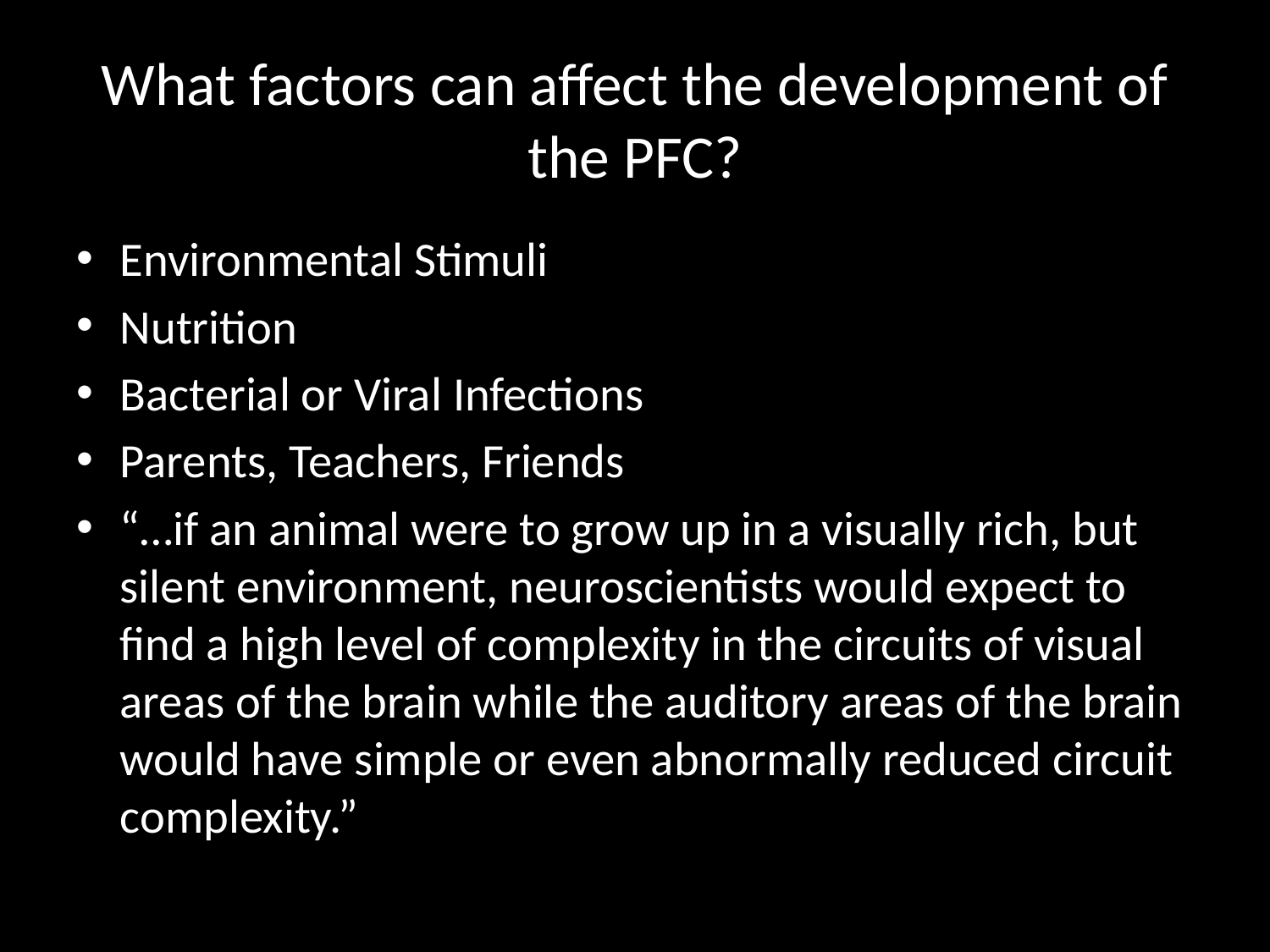

# What factors can affect the development of the PFC?
Environmental Stimuli
Nutrition
Bacterial or Viral Infections
Parents, Teachers, Friends
“…if an animal were to grow up in a visually rich, but silent environment, neuroscientists would expect to find a high level of complexity in the circuits of visual areas of the brain while the auditory areas of the brain would have simple or even abnormally reduced circuit complexity.”